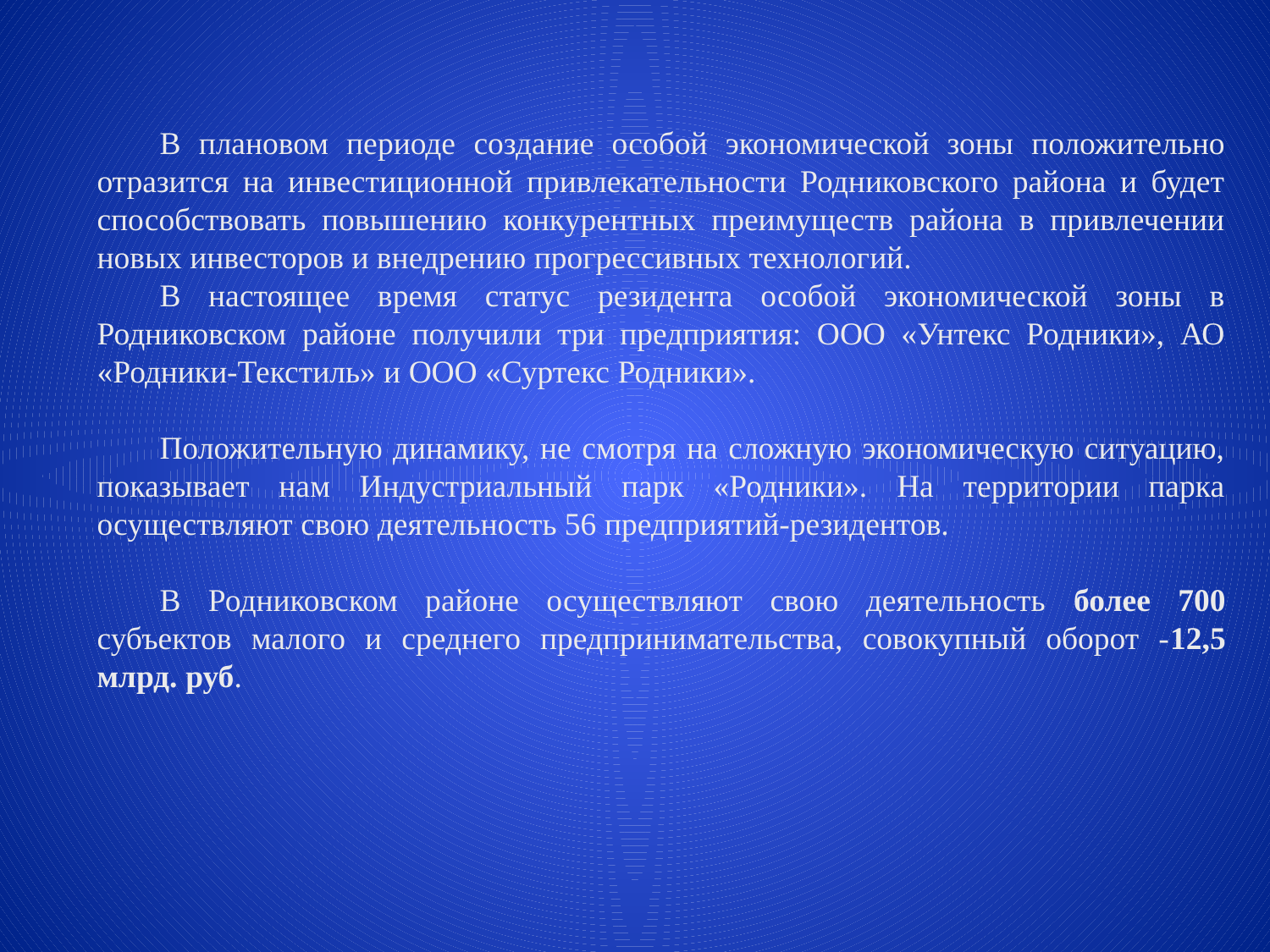

В плановом периоде создание особой экономической зоны положительно отразится на инвестиционной привлекательности Родниковского района и будет способствовать повышению конкурентных преимуществ района в привлечении новых инвесторов и внедрению прогрессивных технологий.
В настоящее время статус резидента особой экономической зоны в Родниковском районе получили три предприятия: ООО «Унтекс Родники», АО «Родники-Текстиль» и ООО «Суртекс Родники».

Положительную динамику, не смотря на сложную экономическую ситуацию, показывает нам Индустриальный парк «Родники». На территории парка осуществляют свою деятельность 56 предприятий-резидентов.

В Родниковском районе осуществляют свою деятельность более 700 субъектов малого и среднего предпринимательства, совокупный оборот -12,5 млрд. руб.